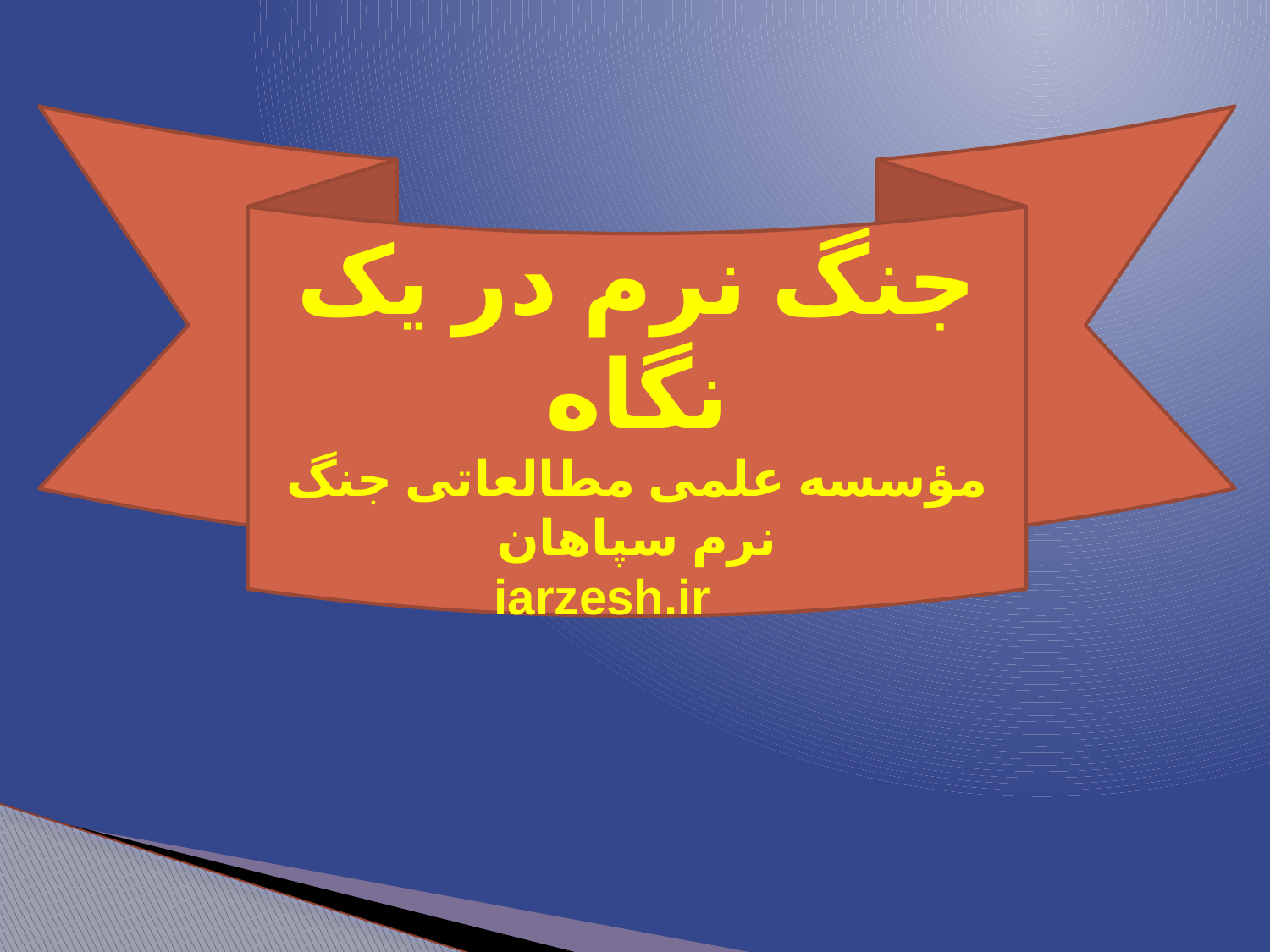

جنگ نرم در یک نگاه
مؤسسه علمی مطالعاتی جنگ نرم سپاهان
    iarzesh.ir